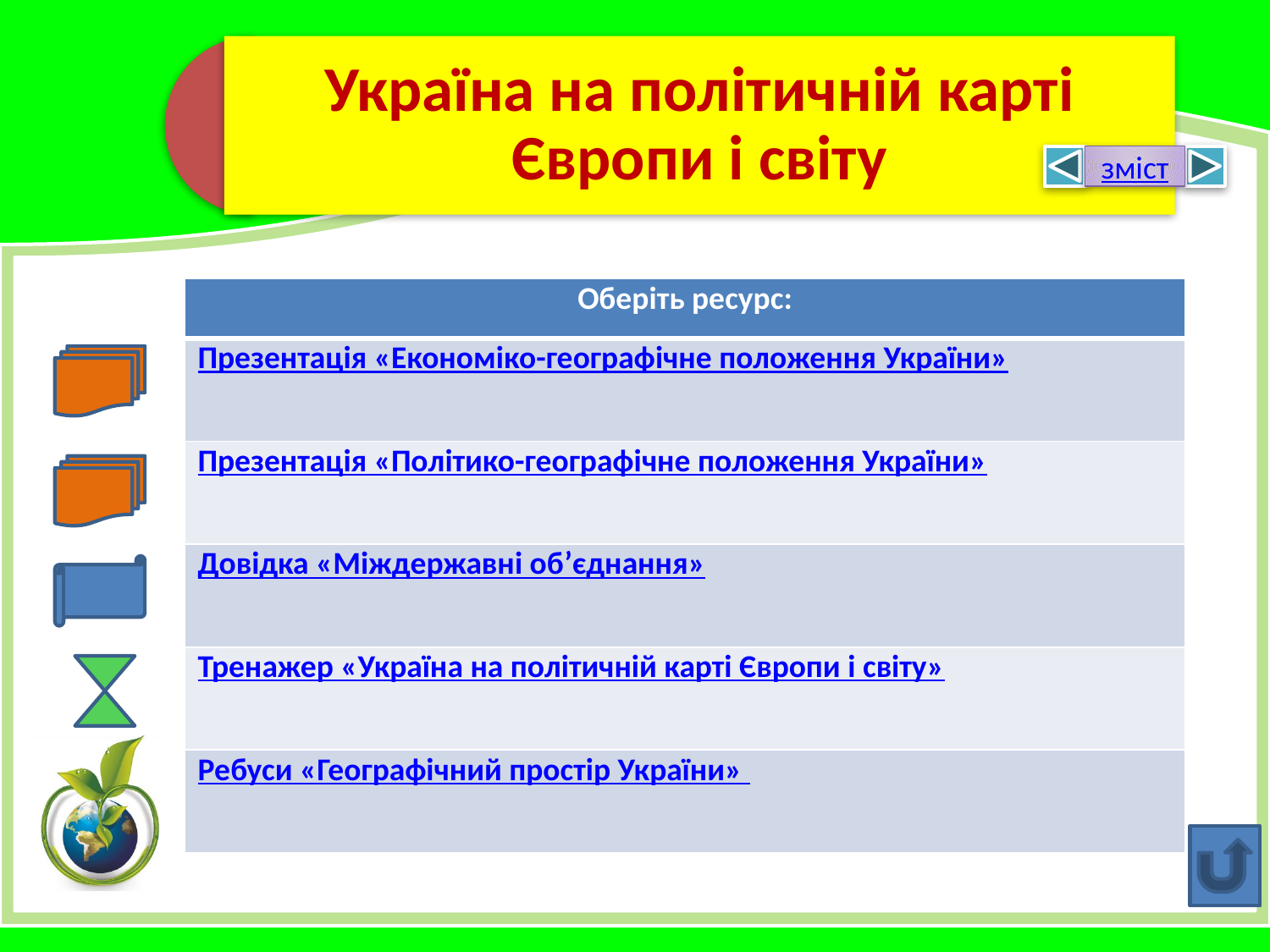

Україна на політичній карті Європи і світу

зміст

| Оберіть ресурс: |
| --- |
| Презентація «Економіко-географічне положення України» |
| Презентація «Політико-географічне положення України» |
| Довідка «Міждержавні об’єднання» |
| Тренажер «Україна на політичній карті Європи і світу» |
| Ребуси «Географічний простір України» |